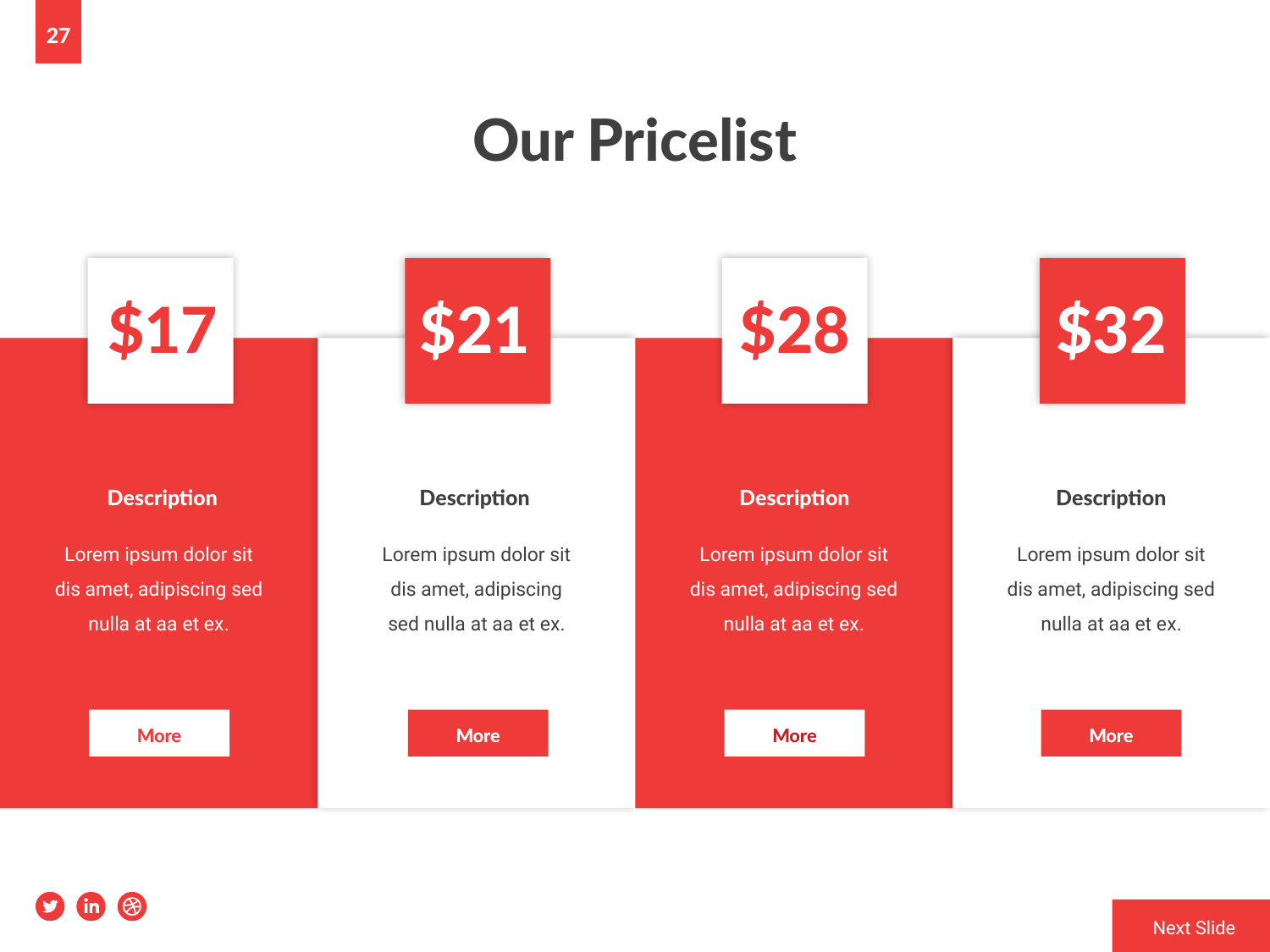

27
Our Pricelist

$17
$21
$28
$32

Description
Description
Description
Description
Lorem ipsum dolor sit dis amet, adipiscing sed nulla at aa et ex.
Lorem ipsum dolor sit dis amet, adipiscing sed nulla at aa et ex.
Lorem ipsum dolor sit dis amet, adipiscing sed nulla at aa et ex.
Lorem ipsum dolor sit dis amet, adipiscing sed nulla at aa et ex.

More
More
More
More

Next Slide